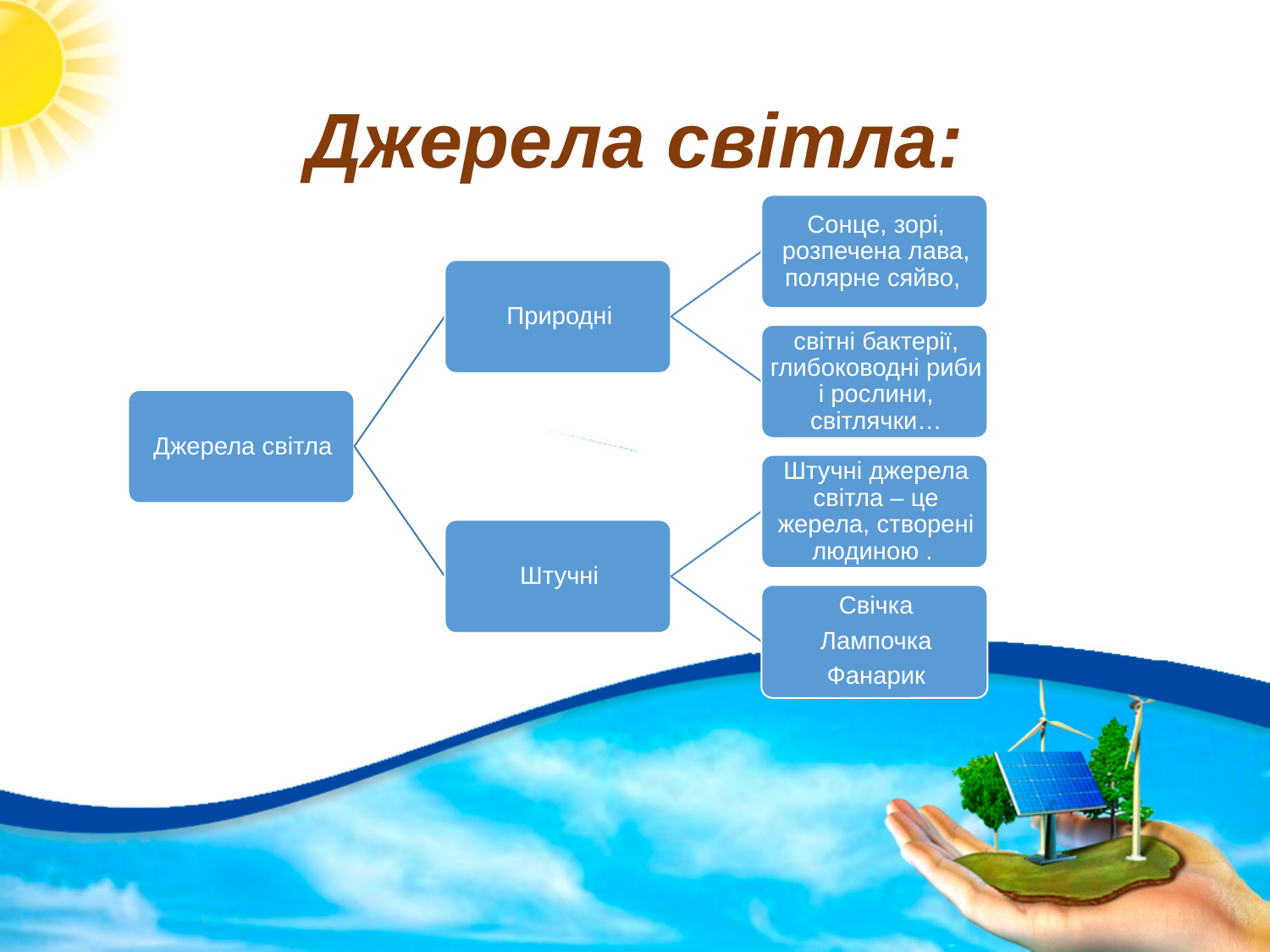

# Джерела світла:
Джерела світла

Природні

Сонце, зорі, розпечена лава, полярне сяйво,

світні бактерії, глибоководні риби і рослини, світлячки…

Штучні

Штучні джерела світла – це жерела, створені людиною .

Свічка
Лампочка
Фанарик